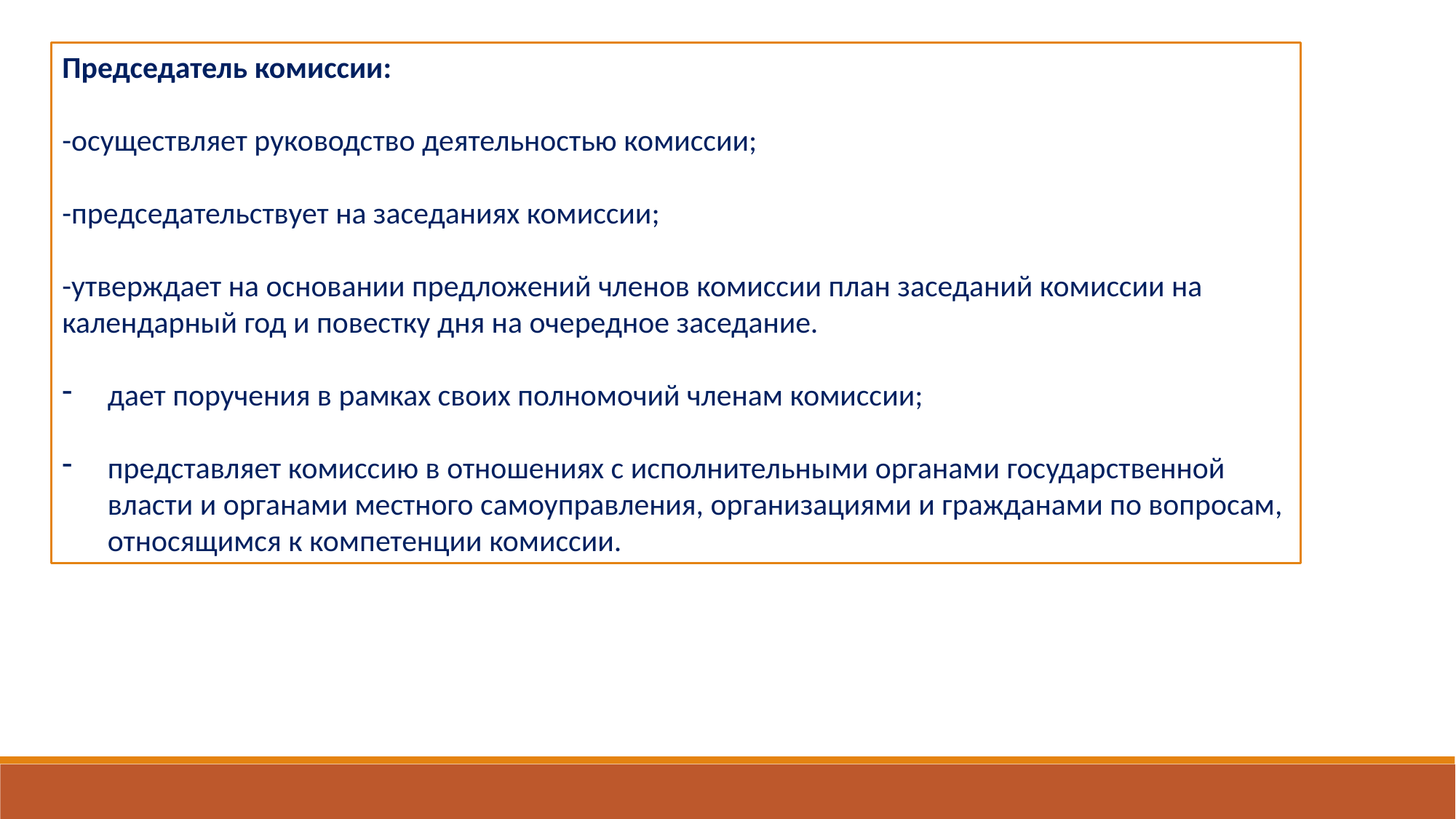

Председатель комиссии:

-осуществляет руководство деятельностью комиссии;

-председательствует на заседаниях комиссии;

-утверждает на основании предложений членов комиссии план заседаний комиссии на календарный год и повестку дня на очередное заседание.

дает поручения в рамках своих полномочий членам комиссии;

представляет комиссию в отношениях с исполнительными органами государственной власти и органами местного самоуправления, организациями и гражданами по вопросам, относящимся к компетенции комиссии.